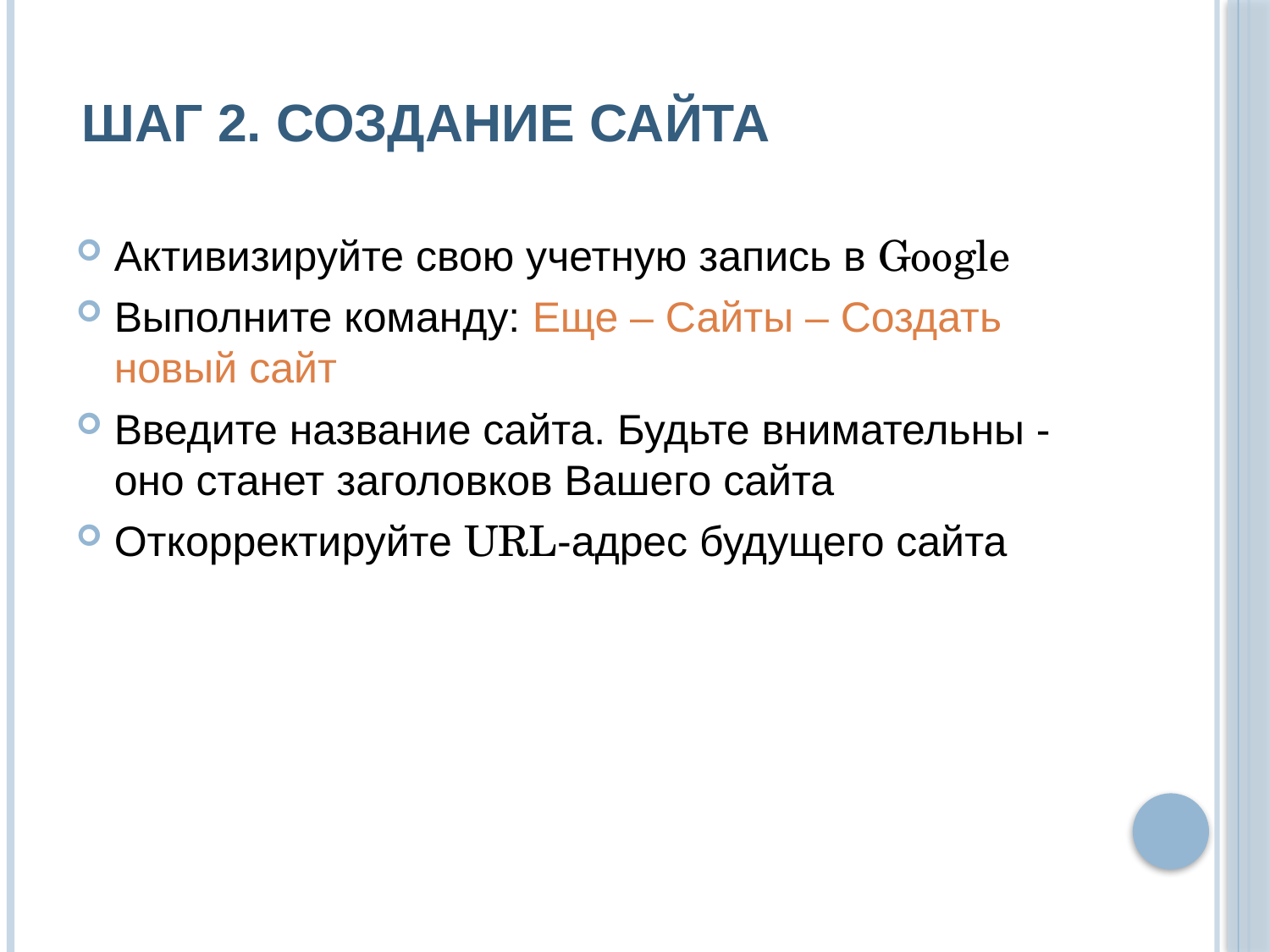

# Шаг 2. Создание сайта
Активизируйте свою учетную запись в Google
Выполните команду: Еще – Сайты – Создать новый сайт
Введите название сайта. Будьте внимательны -  оно станет заголовков Вашего сайта
Откорректируйте URL-адрес будущего сайта